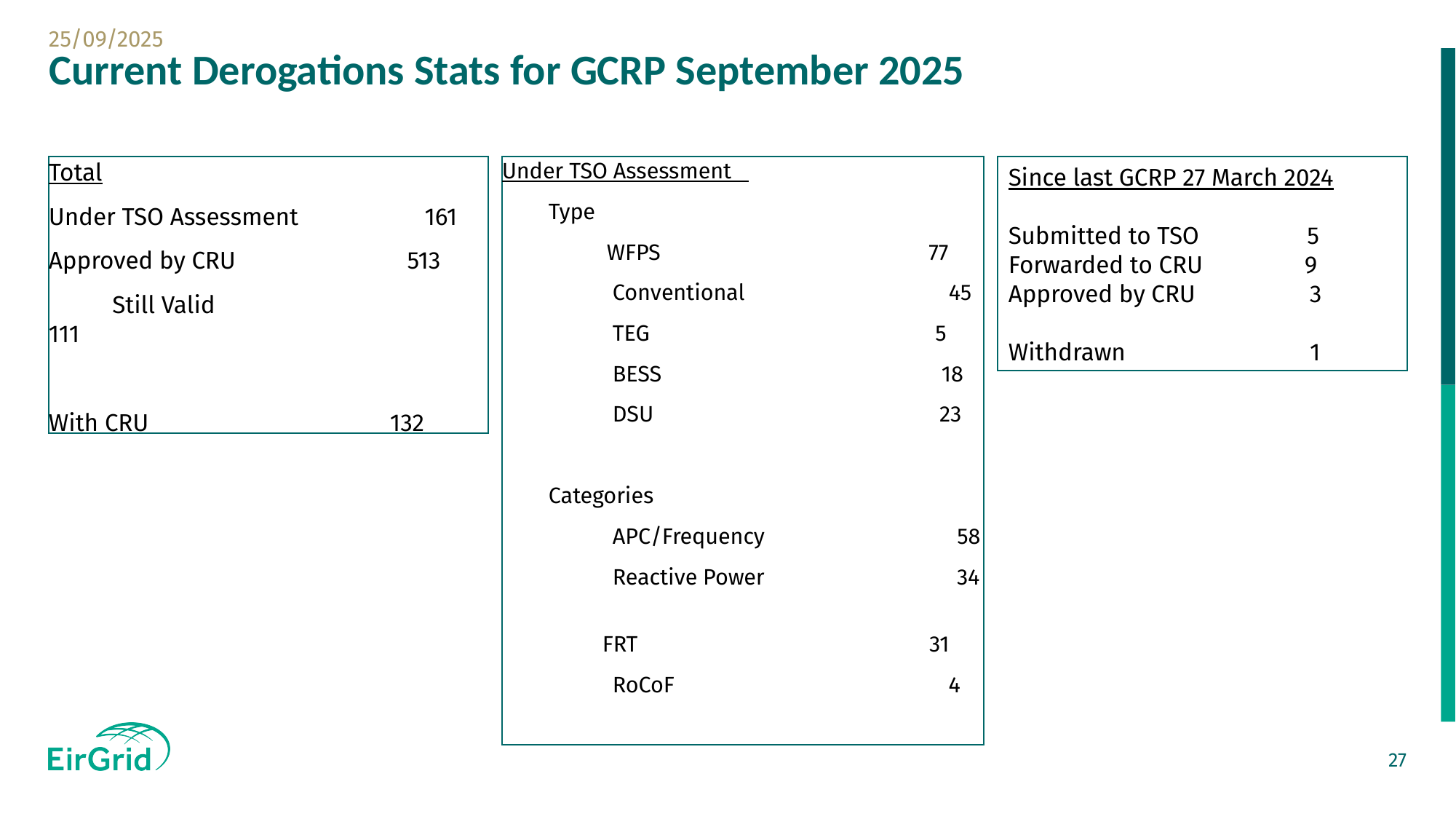

25/09/2025
# Current Derogations Stats for GCRP September 2025
Since last GCRP 27 March 2024

Submitted to TSO                 5
Forwarded to CRU                9
Approved by CRU                  3

Withdrawn                             1
Total
Under TSO Assessment                 161
Approved by CRU                           513
          Still Valid                                      111

With CRU                                      132

Under TSO Assessment
        Type
                  WFPS                                              77
                   Conventional                                   45
                   TEG                                                 5
                   BESS                                                18
                   DSU                                                 23

        Categories
                   APC/Frequency                                 58
                   Reactive Power                                 34
	FRT                                                  31
                   RoCoF                                               4
27